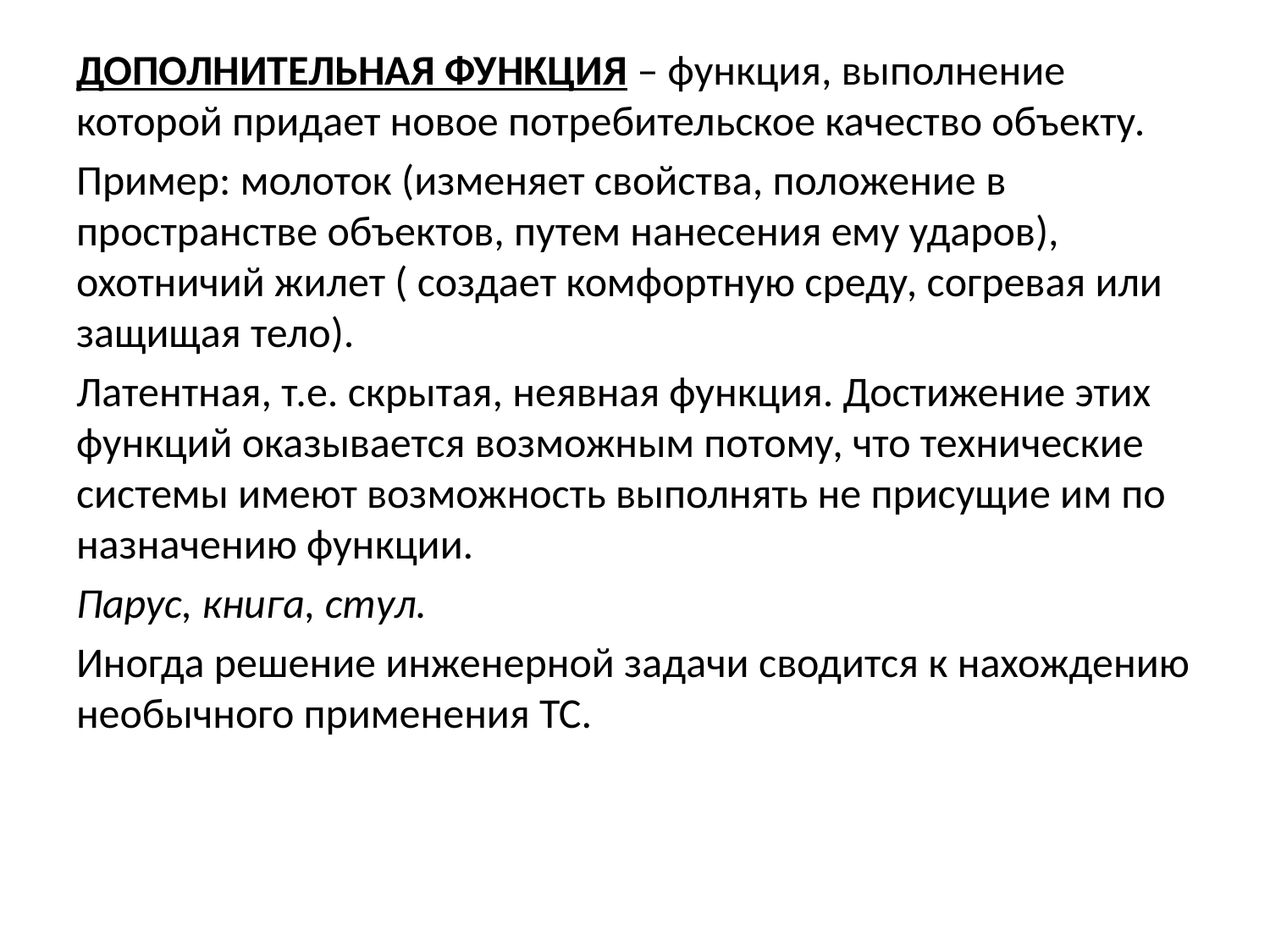

ДОПОЛНИТЕЛЬНАЯ ФУНКЦИЯ – функция, выполнение которой придает новое потребительское качество объекту.
Пример: молоток (изменяет свойства, положение в пространстве объектов, путем нанесения ему ударов), охотничий жилет ( создает комфортную среду, согревая или защищая тело).
Латентная, т.е. скрытая, неявная функция. Достижение этих функций оказывается возможным потому, что технические системы имеют возможность выполнять не присущие им по назначению функции.
Парус, книга, стул.
Иногда решение инженерной задачи сводится к нахождению необычного применения ТС.